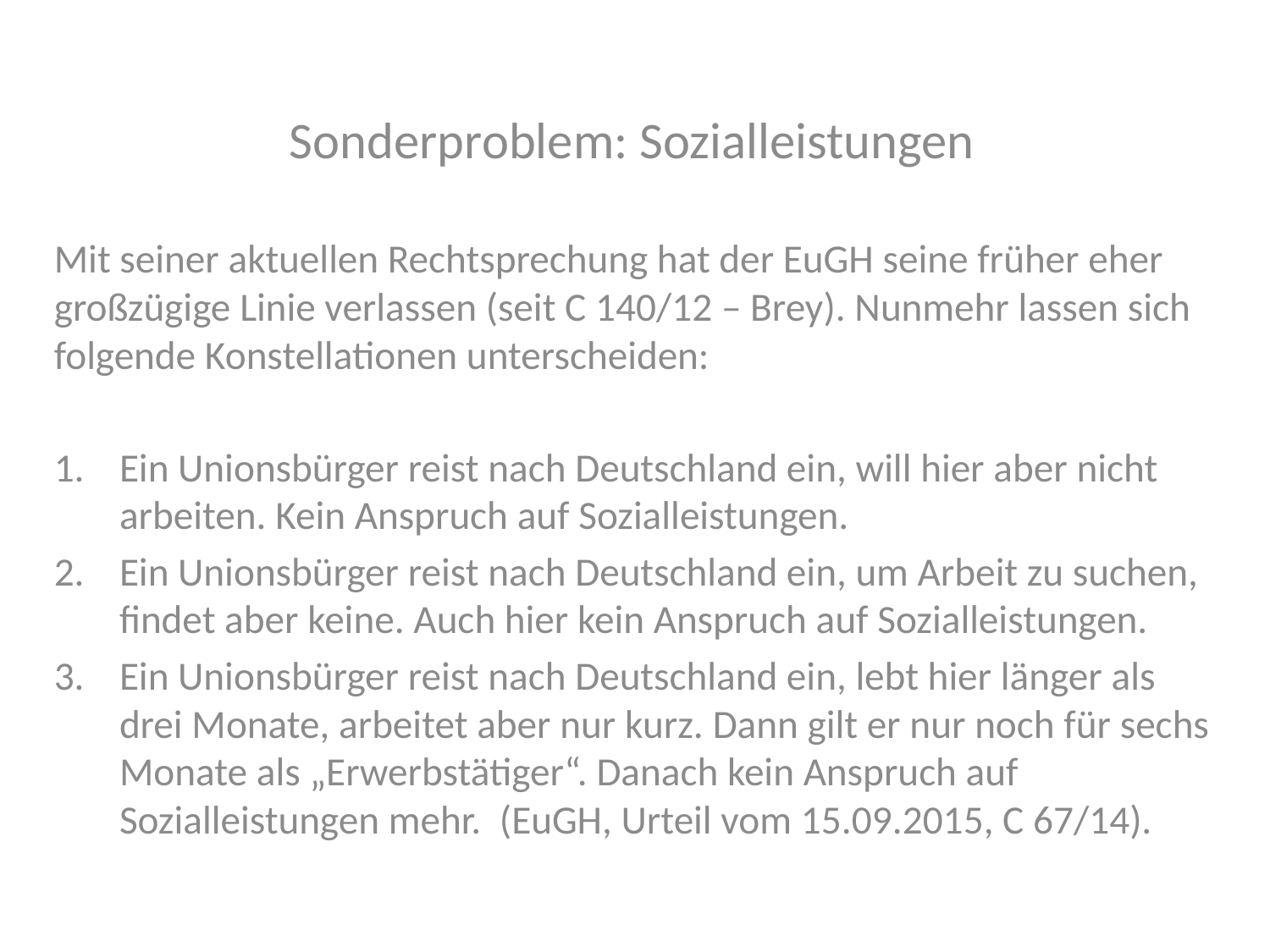

Sonderproblem: Sozialleistungen

Mit seiner aktuellen Rechtsprechung hat der EuGH seine früher eher großzügige Linie verlassen (seit C 140/12 – Brey). Nunmehr lassen sich folgende Konstellationen unterscheiden:

Ein Unionsbürger reist nach Deutschland ein, will hier aber nicht arbeiten. Kein Anspruch auf Sozialleistungen.
Ein Unionsbürger reist nach Deutschland ein, um Arbeit zu suchen, findet aber keine. Auch hier kein Anspruch auf Sozialleistungen.
Ein Unionsbürger reist nach Deutschland ein, lebt hier länger als drei Monate, arbeitet aber nur kurz. Dann gilt er nur noch für sechs Monate als „Erwerbstätiger“. Danach kein Anspruch auf Sozialleistungen mehr.  (EuGH, Urteil vom 15.09.2015, C 67/14).